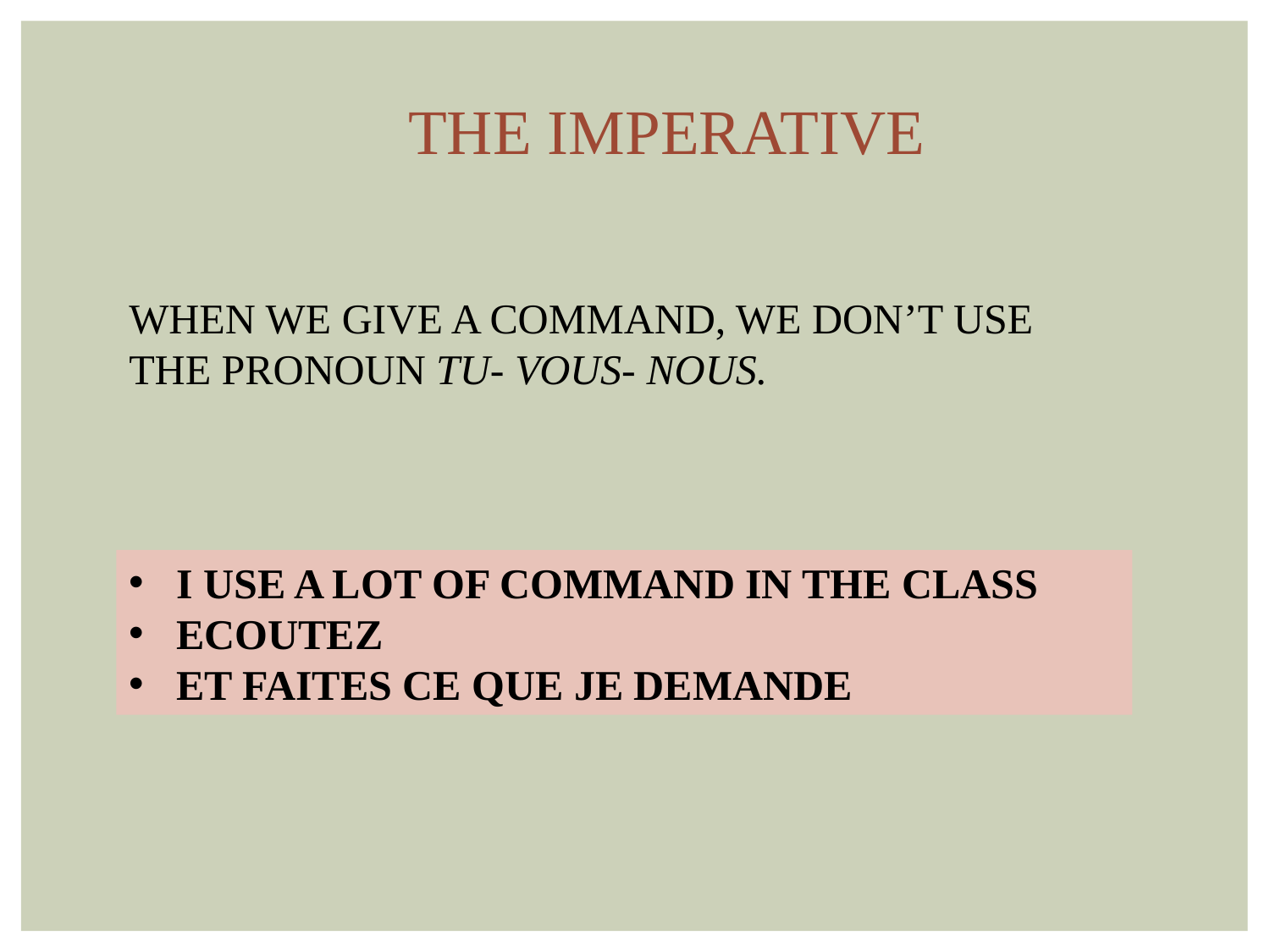

THE IMPERATIVE

WHEN WE GIVE A COMMAND, WE DON’T USE THE PRONOUN TU- VOUS- NOUS.
I USE A LOT OF COMMAND IN THE CLASS
ECOUTEZ
ET FAITES CE QUE JE DEMANDE